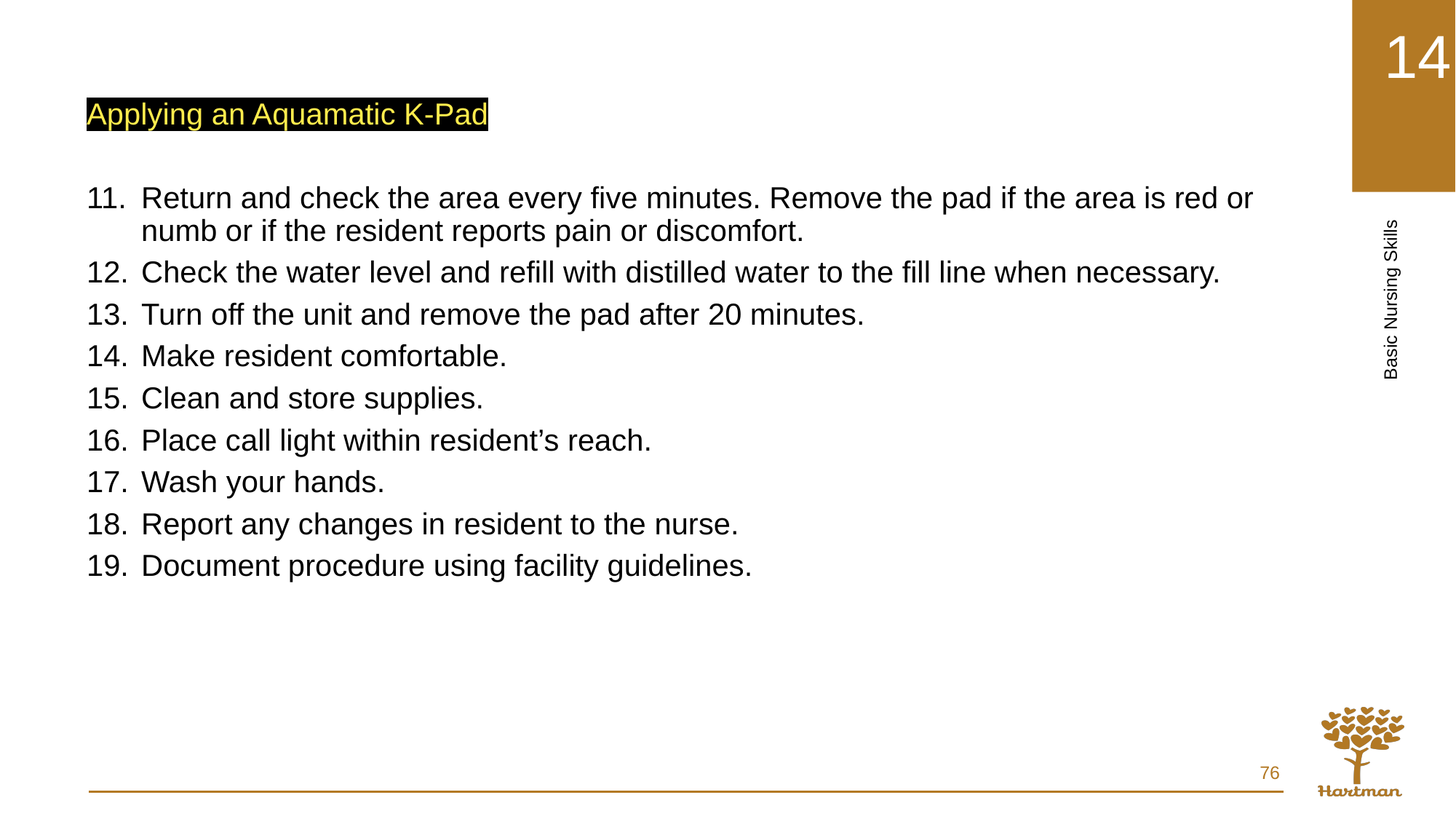

Applying an Aquamatic K-Pad

Return and check the area every five minutes. Remove the pad if the area is red or numb or if the resident reports pain or discomfort.
Check the water level and refill with distilled water to the fill line when necessary.
Turn off the unit and remove the pad after 20 minutes.
Make resident comfortable.
Clean and store supplies.
Place call light within resident’s reach.
Wash your hands.
Report any changes in resident to the nurse.
Document procedure using facility guidelines.

76